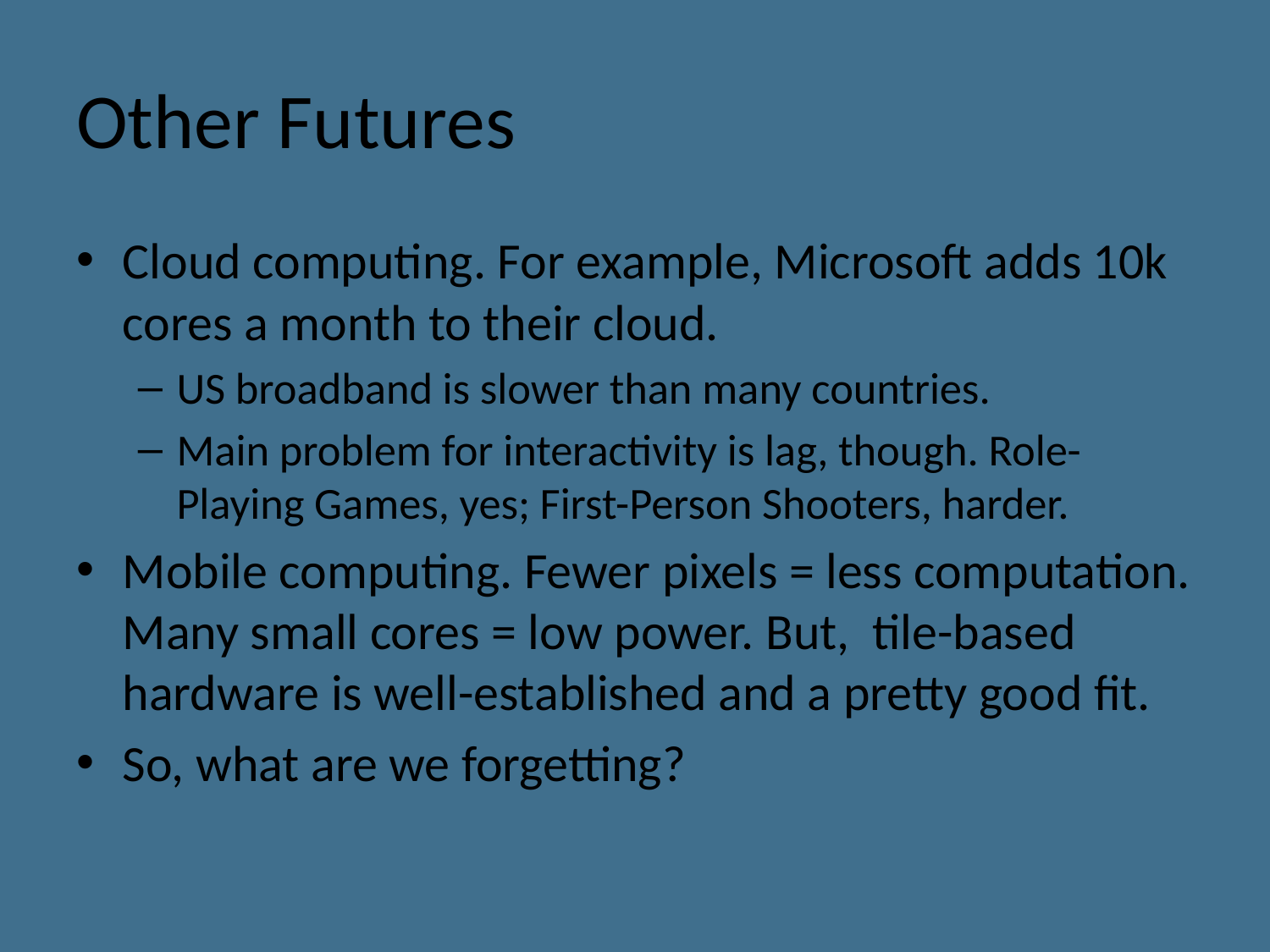

# Other Futures
Cloud computing. For example, Microsoft adds 10k cores a month to their cloud.
US broadband is slower than many countries.
Main problem for interactivity is lag, though. Role-Playing Games, yes; First-Person Shooters, harder.
Mobile computing. Fewer pixels = less computation. Many small cores = low power. But,  tile-based hardware is well-established and a pretty good fit.
So, what are we forgetting?